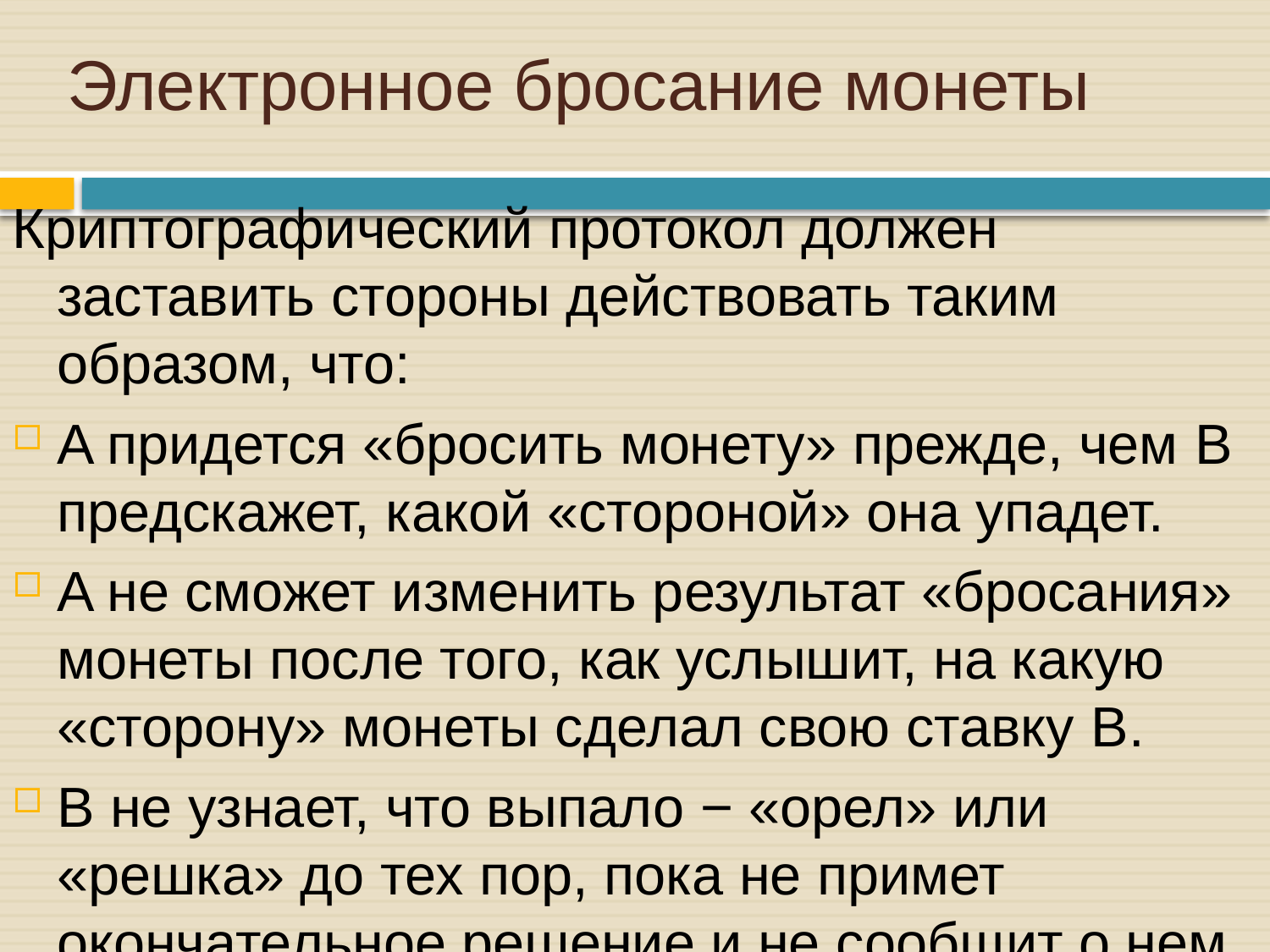

# Электронное бросание монеты
Криптографический протокол должен заставить стороны действовать таким образом, что:
A придется «бросить монету» прежде, чем B предскажет, какой «стороной» она упадет.
A не сможет изменить результат «бросания» монеты после того, как услышит, на какую «сторону» монеты сделал свою ставку B.
B не узнает, что выпало − «орел» или «решка» до тех пор, пока не примет окончательное решение и не сообщит о нем A.